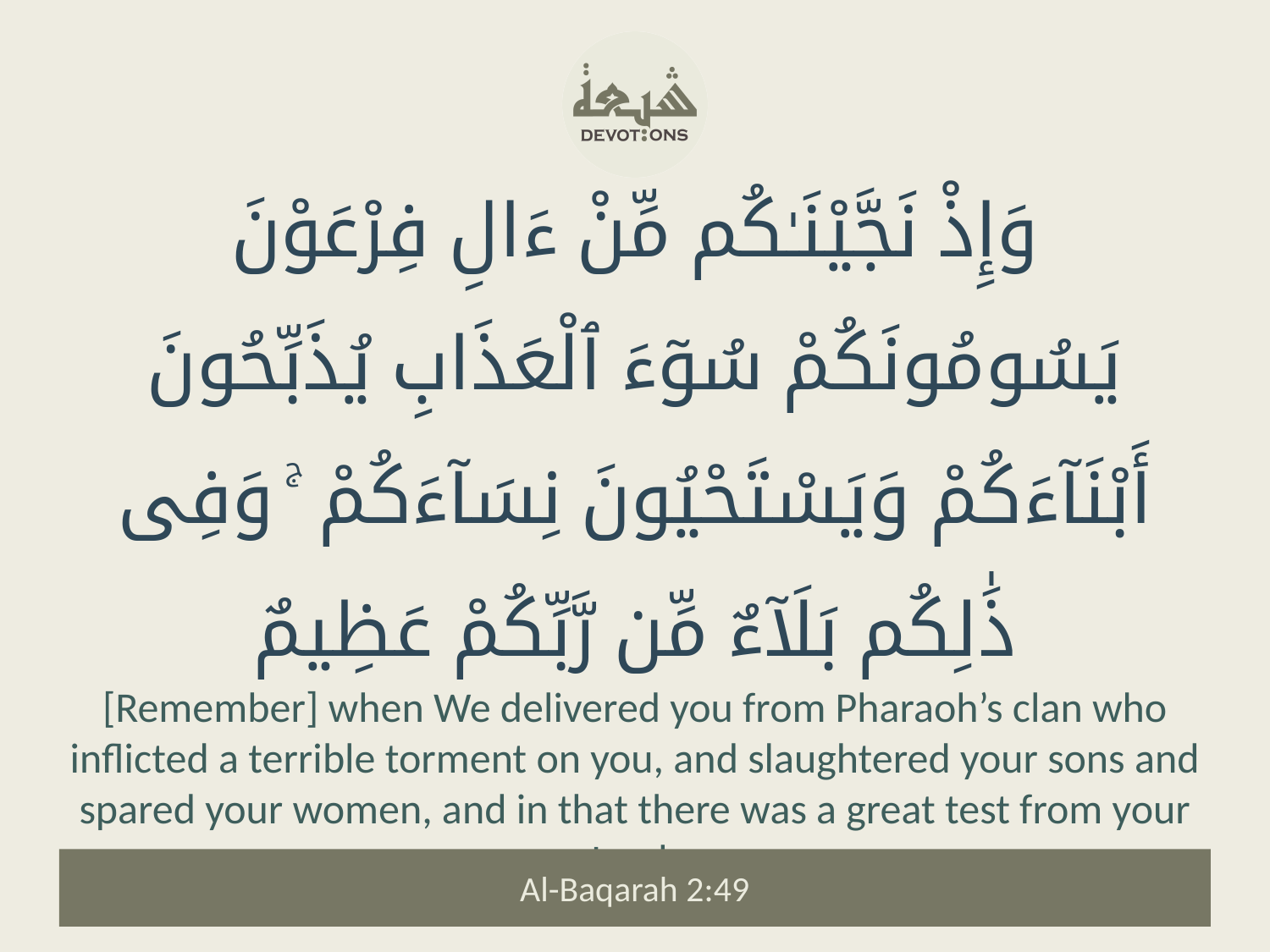

وَإِذْ نَجَّيْنَـٰكُم مِّنْ ءَالِ فِرْعَوْنَ يَسُومُونَكُمْ سُوٓءَ ٱلْعَذَابِ يُذَبِّحُونَ أَبْنَآءَكُمْ وَيَسْتَحْيُونَ نِسَآءَكُمْ ۚ وَفِى ذَٰلِكُم بَلَآءٌ مِّن رَّبِّكُمْ عَظِيمٌ
[Remember] when We delivered you from Pharaoh’s clan who inflicted a terrible torment on you, and slaughtered your sons and spared your women, and in that there was a great test from your Lord.
Al-Baqarah 2:49